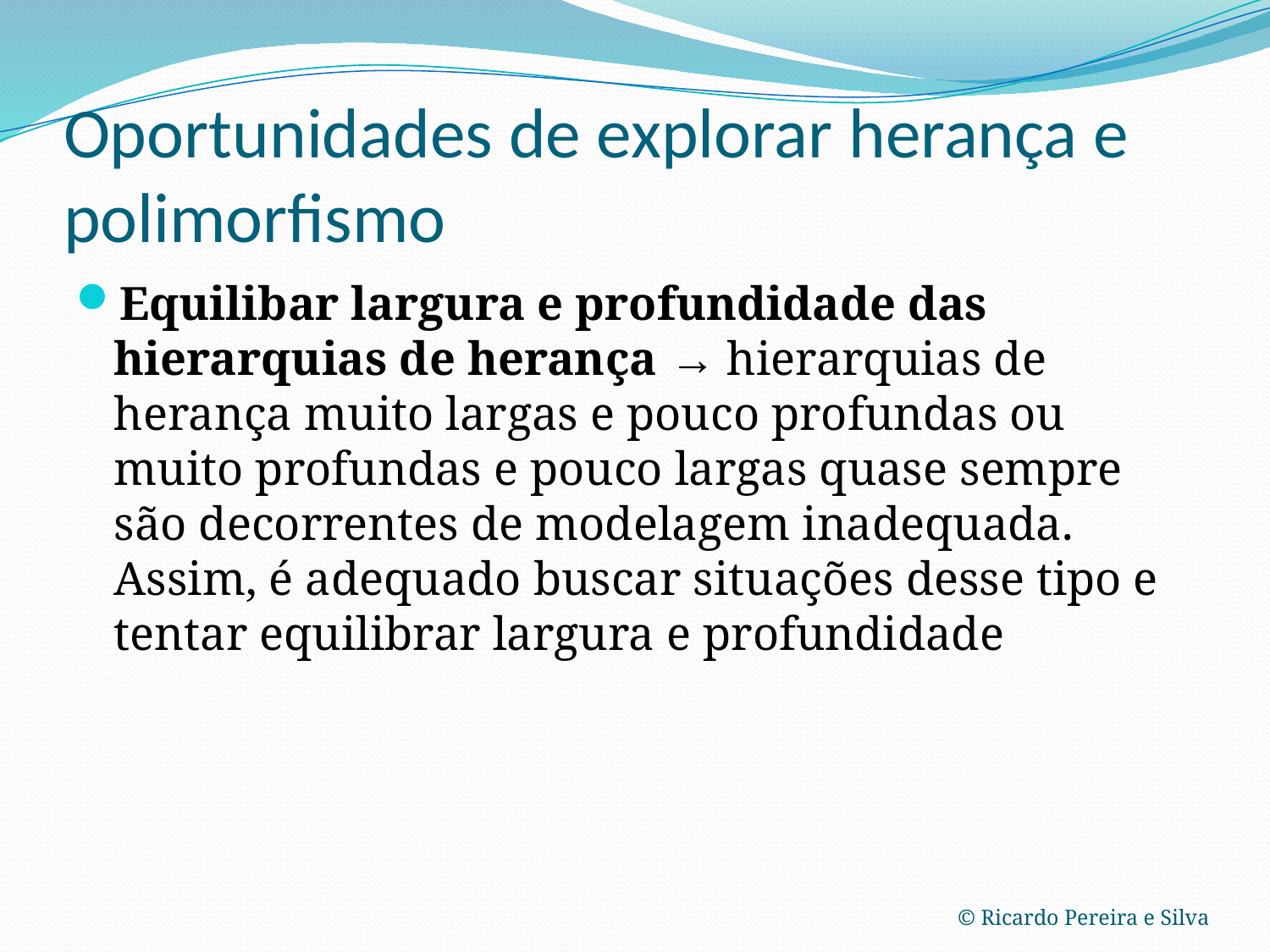

# Oportunidades de explorar herança e polimorfismo
Equilibar largura e profundidade das hierarquias de herança → hierarquias de herança muito largas e pouco profundas ou muito profundas e pouco largas quase sempre são decorrentes de modelagem inadequada. Assim, é adequado buscar situações desse tipo e tentar equilibrar largura e profundidade
© Ricardo Pereira e Silva